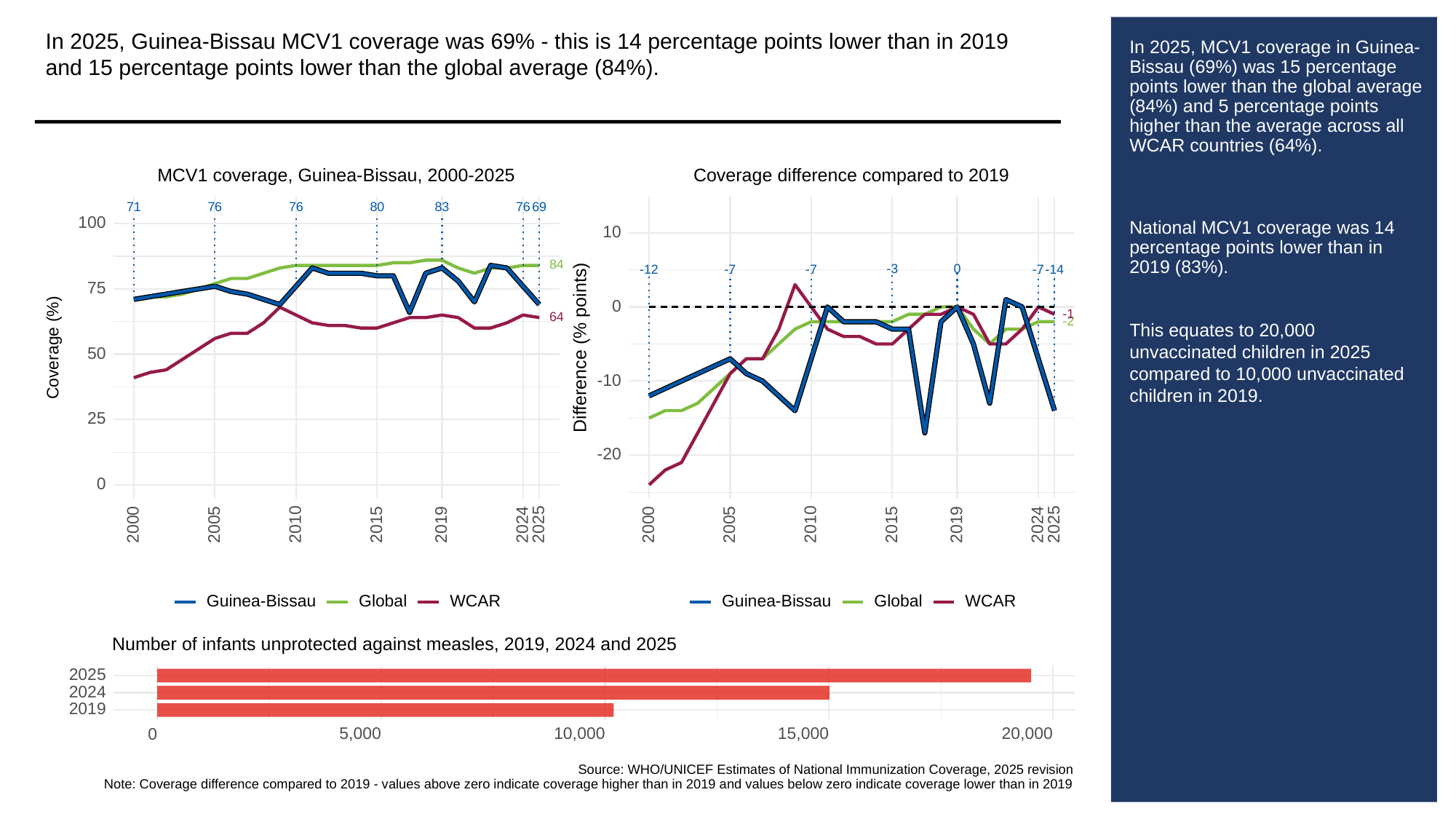

In 2025, Guinea-Bissau MCV1 coverage was 69% - this is 14 percentage points lower than in 2019 and 15 percentage points lower than the global average (84%).
# In 2025, MCV1 coverage in Guinea-Bissau (69%) was 15 percentage points lower than the global average (84%) and 5 percentage points higher than the average across all WCAR countries (64%).

National MCV1 coverage was 14 percentage points lower than in 2019 (83%).

This equates to 20,000 unvaccinated children in 2025 compared to 10,000 unvaccinated children in 2019.

MCV1 coverage, Guinea-Bissau, 2000-2025
Coverage difference compared to 2019

83
76
76
80
76
69
71
100

10

84
-3
0
-12
-14
-7
-7
-7

75

0

-1
64
-2

Difference (% points)
Coverage (%)

50

-10

25

-20

0

2000
2005
2010
2015
2019
2024
2025
2000
2005
2010
2015
2019
2024
2025
Guinea-Bissau
Global
WCAR
Guinea-Bissau
Global
WCAR

Number of infants unprotected against measles, 2019, 2024 and 2025

2025

2024

2019

5,000
10,000
15,000
20,000
0
Source: WHO/UNICEF Estimates of National Immunization Coverage, 2025 revision
Note: Coverage difference compared to 2019 - values above zero indicate coverage higher than in 2019 and values below zero indicate coverage lower than in 2019